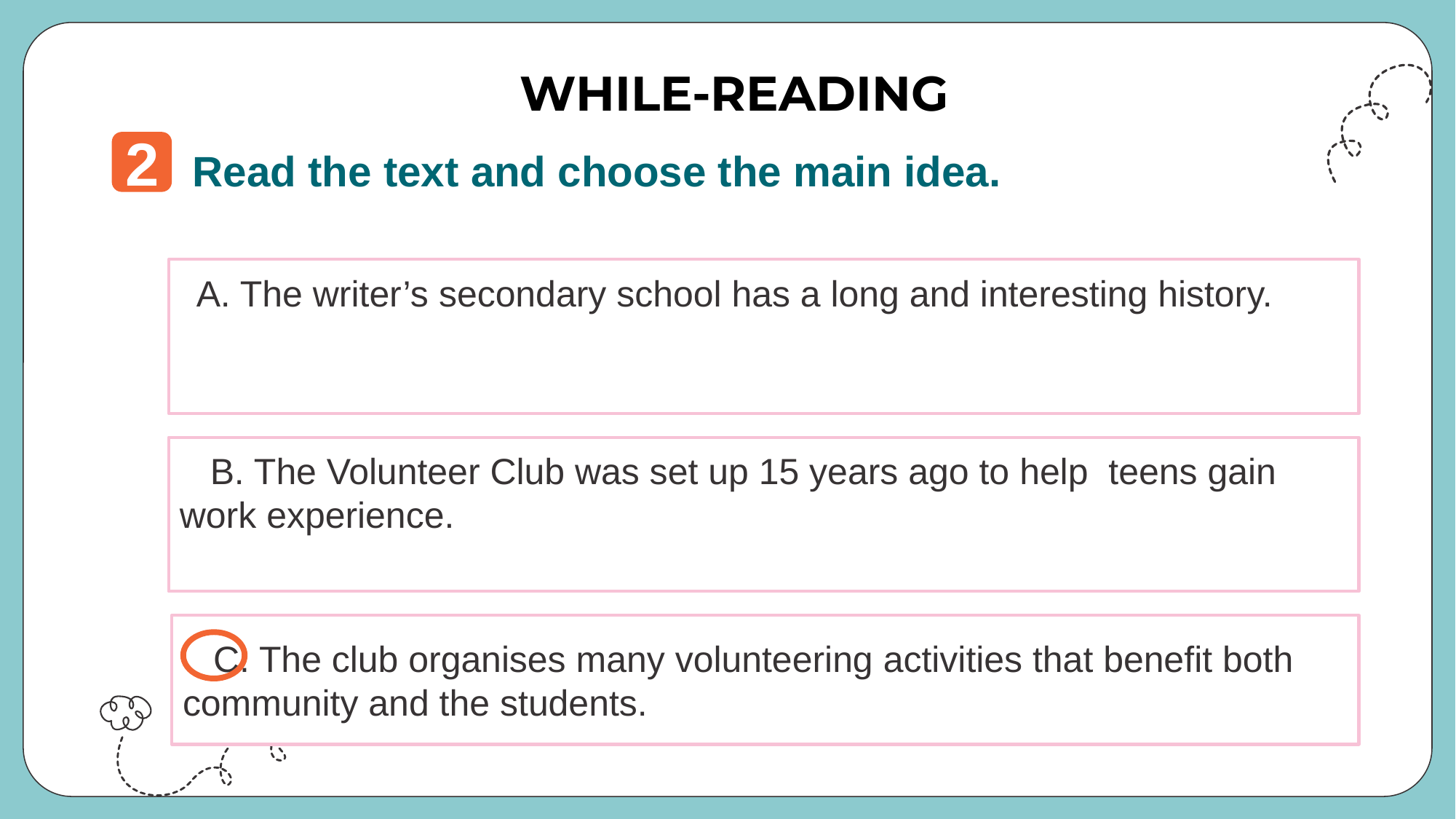

WHILE-READING
2

Read the text and choose the main idea.
A. The writer’s secondary school has a long and interesting history.
   B. The Volunteer Club was set up 15 years ago to help  teens gain work experience.
   C. The club organises many volunteering activities that benefit both community and the students.